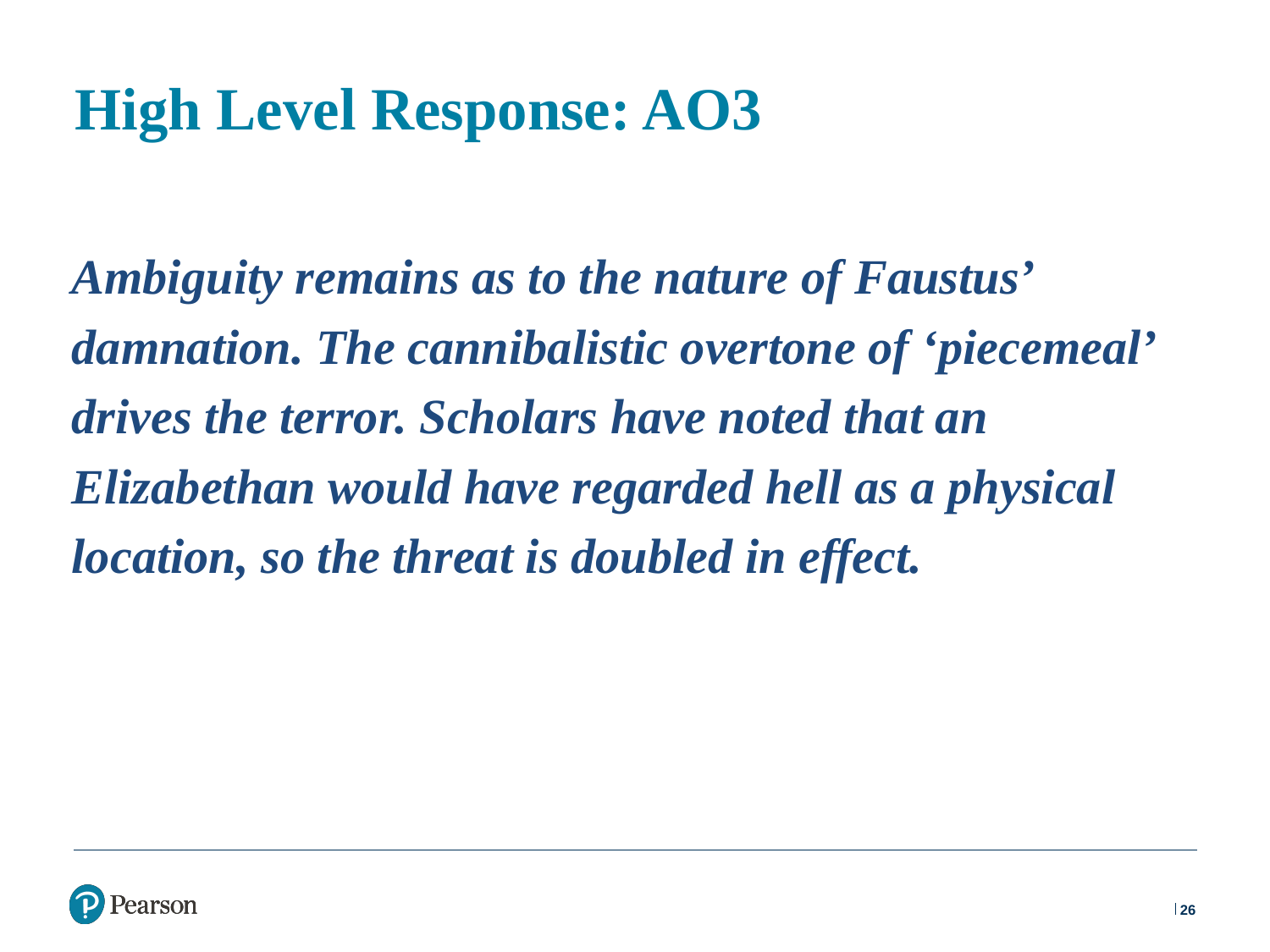

# High Level Response: AO3

Ambiguity remains as to the nature of Faustus’ damnation. The cannibalistic overtone of ‘piecemeal’ drives the terror. Scholars have noted that an Elizabethan would have regarded hell as a physical location, so the threat is doubled in effect.

26